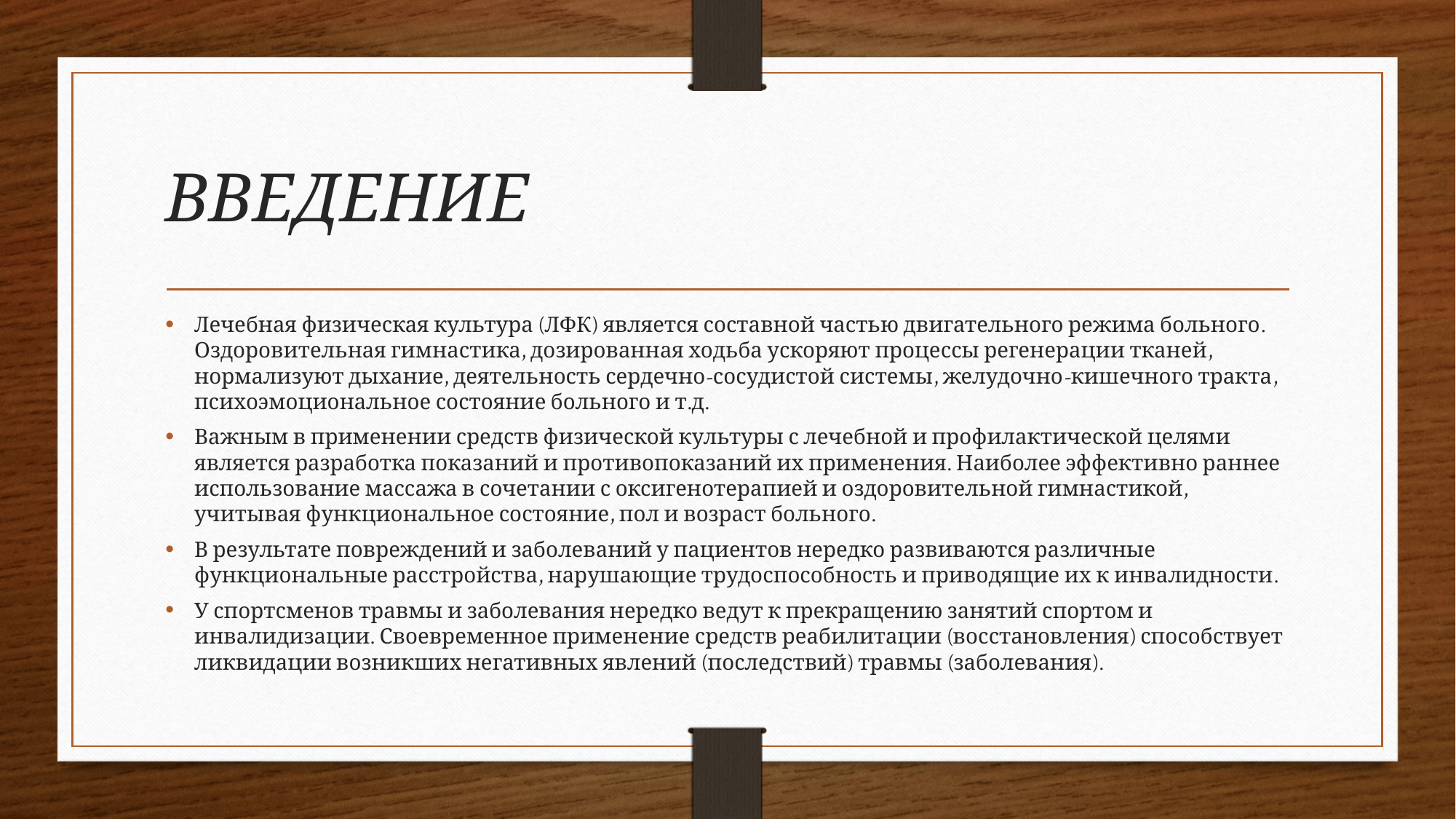

# ВВЕДЕНИЕ
Лечебная физическая культура (ЛФК) является составной частью двигательного режима больного. Оздоровительная гимнастика, дозированная ходьба ускоряют процессы регенерации тканей, нормализуют дыхание, деятельность сердечно-сосудистой системы, желудочно-кишечного тракта, психоэмоциональное состояние больного и т.д.
Важным в применении средств физической культуры с лечебной и профилактической целями является разработка показаний и противопоказаний их применения. Наиболее эффективно раннее использование массажа в сочетании с оксигенотерапией и оздоровительной гимнастикой, учитывая функциональное состояние, пол и возраст больного.
В результате повреждений и заболеваний у пациентов нередко развиваются различные функциональные расстройства, нарушающие трудоспособность и приводящие их к инвалидности.
У спортсменов травмы и заболевания нередко ведут к прекращению занятий спортом и инвалидизации. Своевременное применение средств реабилитации (восстановления) способствует ликвидации возникших негативных явлений (последствий) травмы (заболевания).